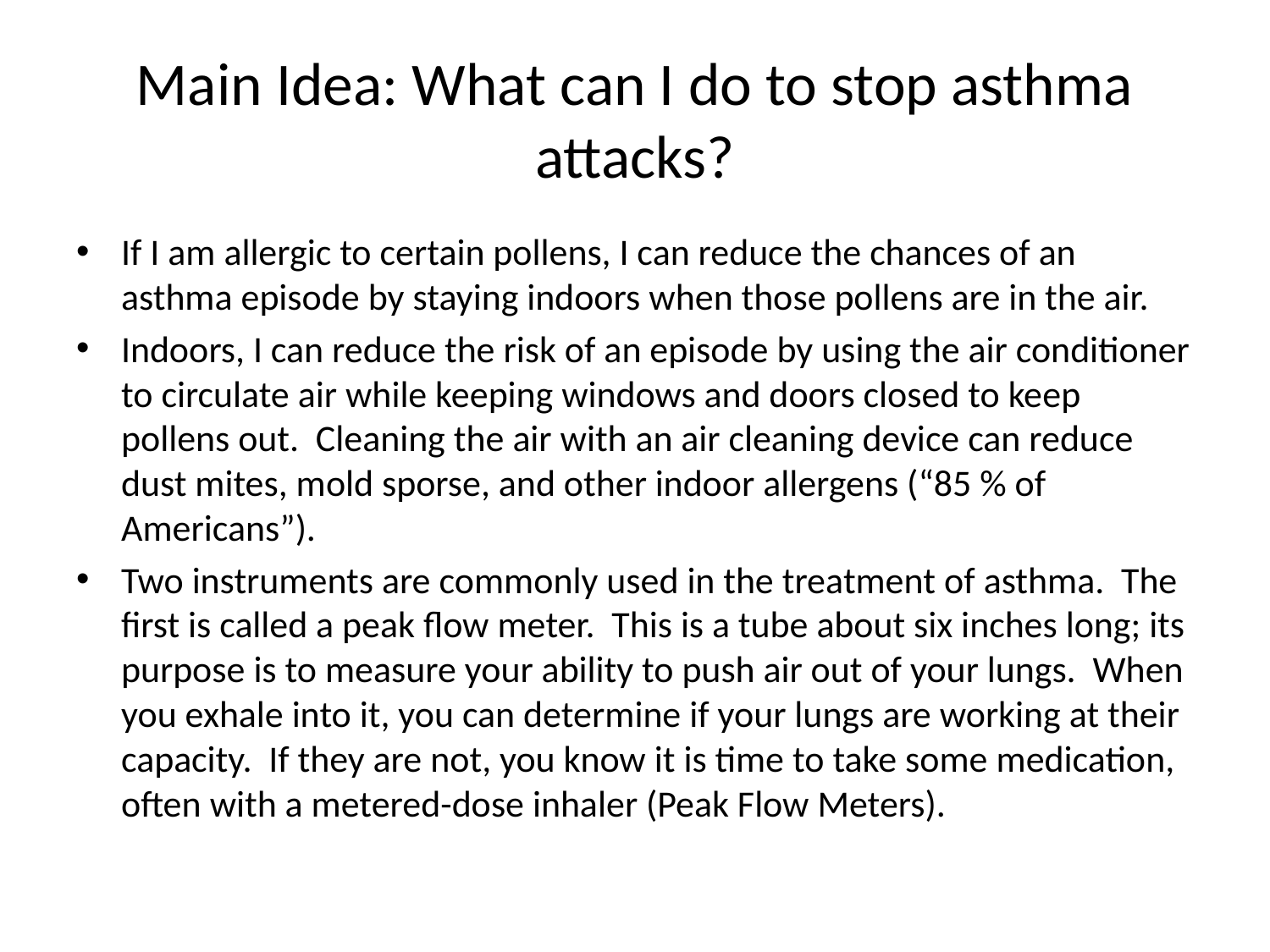

# Main Idea: What can I do to stop asthma attacks?
If I am allergic to certain pollens, I can reduce the chances of an asthma episode by staying indoors when those pollens are in the air.
Indoors, I can reduce the risk of an episode by using the air conditioner to circulate air while keeping windows and doors closed to keep pollens out.  Cleaning the air with an air cleaning device can reduce dust mites, mold sporse, and other indoor allergens (“85 % of Americans”).
Two instruments are commonly used in the treatment of asthma.  The first is called a peak flow meter.  This is a tube about six inches long; its purpose is to measure your ability to push air out of your lungs.  When you exhale into it, you can determine if your lungs are working at their capacity.  If they are not, you know it is time to take some medication, often with a metered-dose inhaler (Peak Flow Meters).